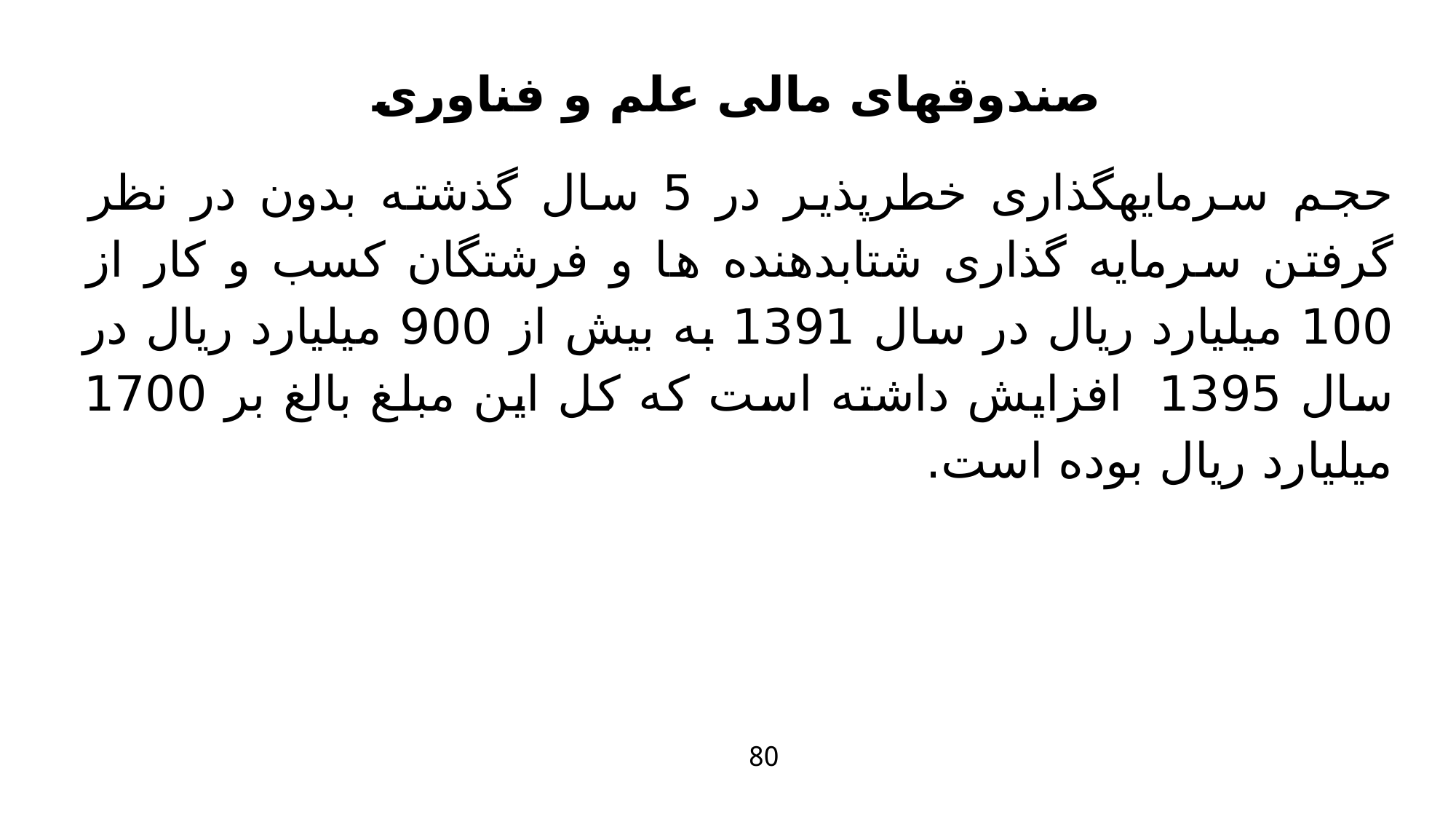

صندوقهای مالی علم و فناوری
حجم سرمایه­گذاری خطرپذیر در 5 سال گذشته بدون در نظر گرفتن سرمایه گذاری شتابدهنده ها و فرشتگان کسب و کار از 100 میلیارد ریال در سال 1391 به بیش از 900 میلیارد ریال در سال 1395  افزایش داشته است که کل این مبلغ بالغ بر 1700 میلیارد ریال بوده است.
80